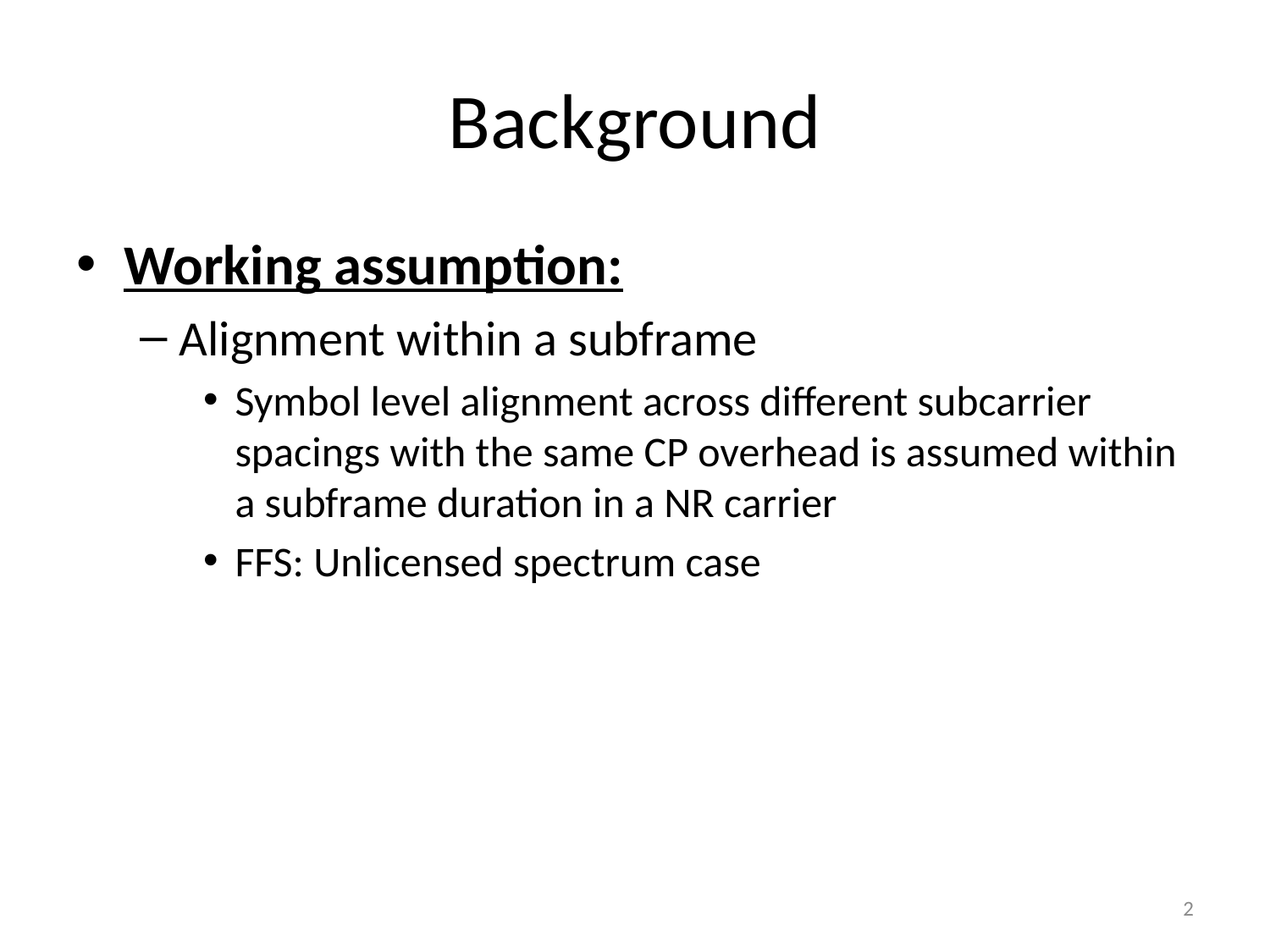

# Background
Working assumption:
Alignment within a subframe
Symbol level alignment across different subcarrier spacings with the same CP overhead is assumed within a subframe duration in a NR carrier
FFS: Unlicensed spectrum case

2